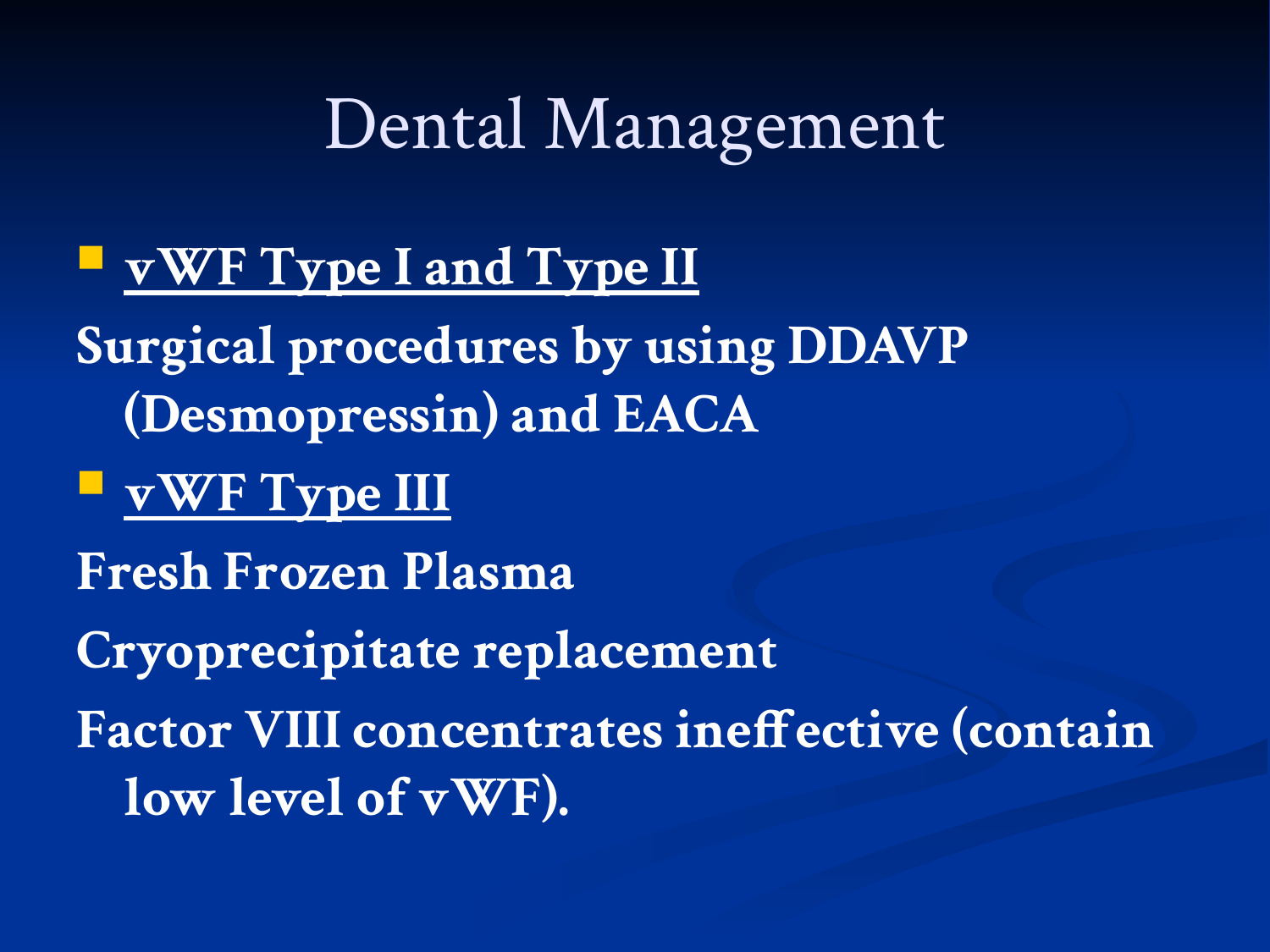

# Dental Management
vWF Type I and Type II
Surgical procedures by using DDAVP (Desmopressin) and EACA
vWF Type III
Fresh Frozen Plasma
Cryoprecipitate replacement
Factor VIII concentrates ineffective (contain low level of vWF).